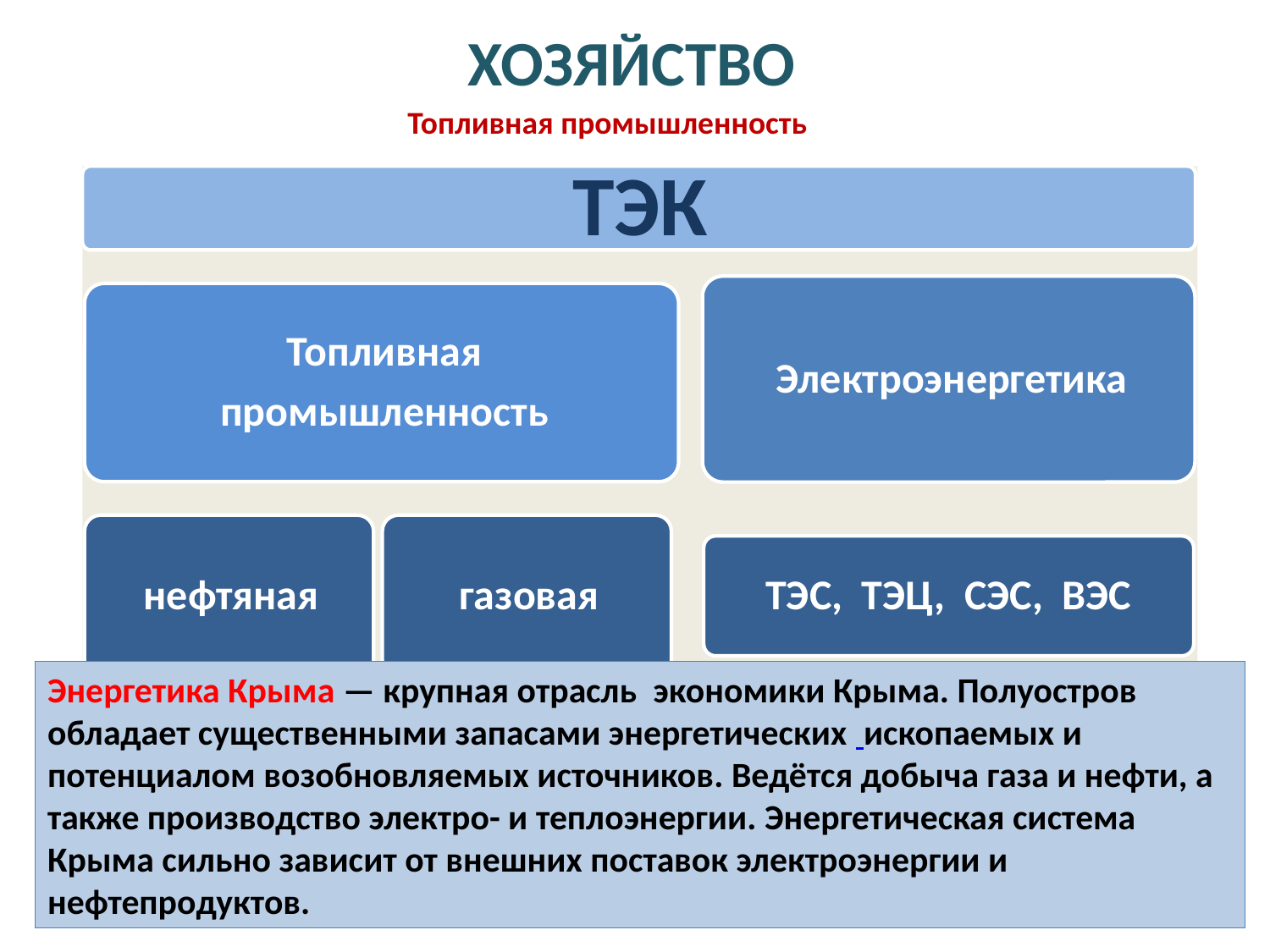

хозяйство
Топливная промышленность
ТЭК
Топливная
промышленность
нефтяная
газовая
Электроэнергетика

ТЭС,  ТЭЦ,  СЭС,  ВЭС
Энергетика Крыма — крупная отрасль  экономики Крыма. Полуостров обладает существенными запасами энергетических  ископаемых и потенциалом возобновляемых источников. Ведётся добыча газа и нефти, а также производство электро- и теплоэнергии. Энергетическая система Крыма сильно зависит от внешних поставок электроэнергии и нефтепродуктов.